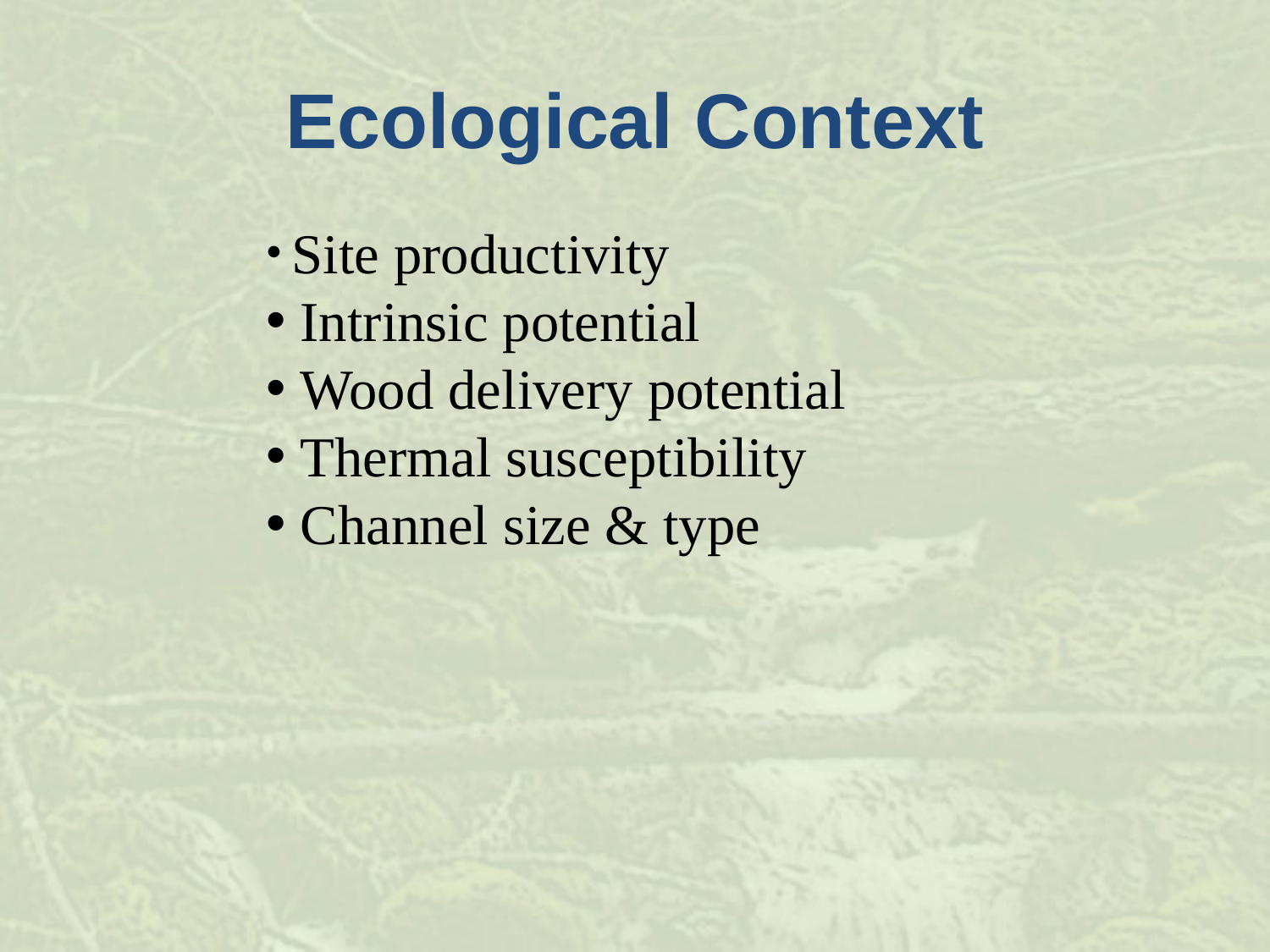

# Ecological Context
 Site productivity
 Intrinsic potential
 Wood delivery potential
 Thermal susceptibility
 Channel size & type